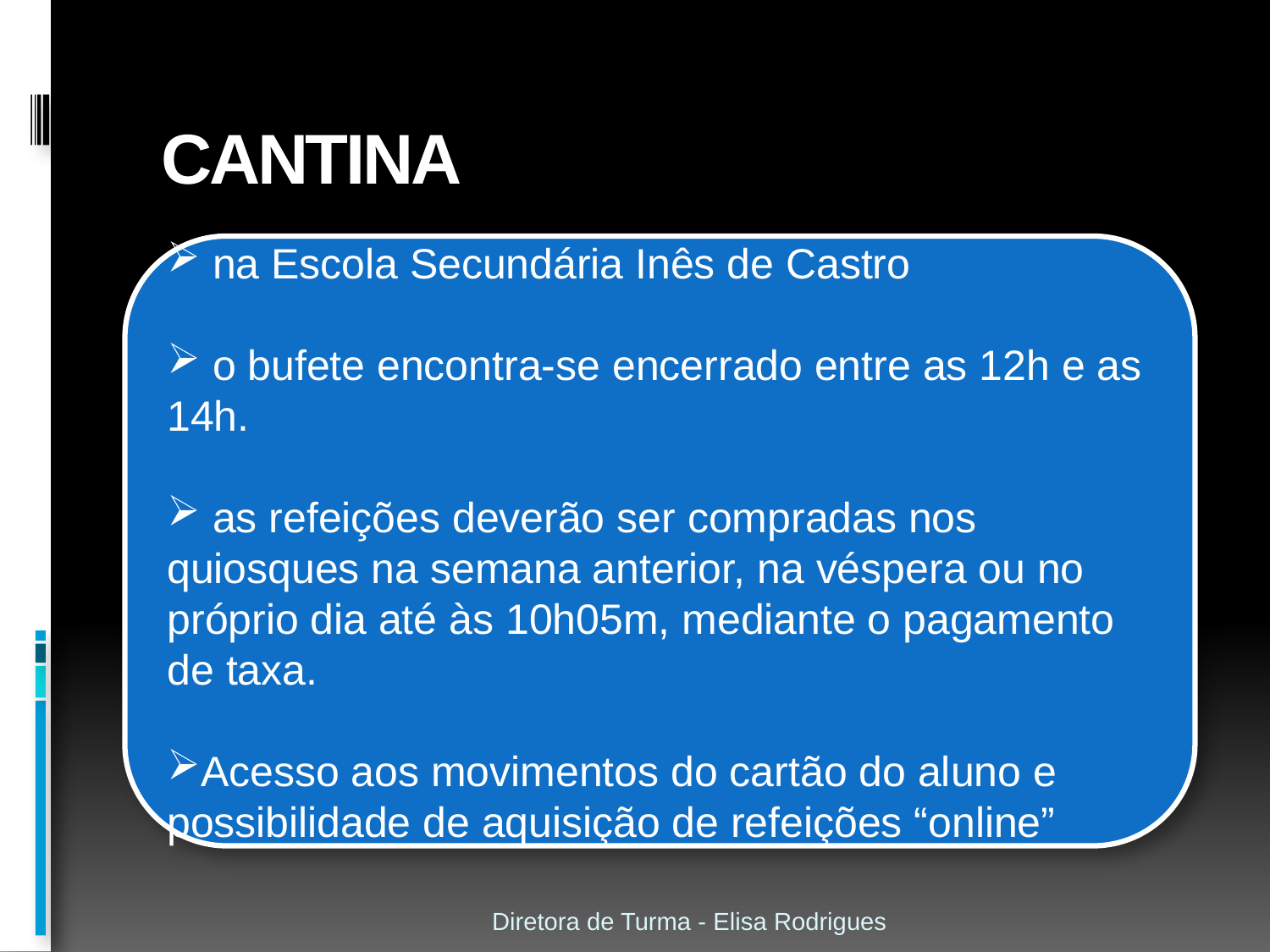

# Cantina
 na Escola Secundária Inês de Castro

 o bufete encontra-se encerrado entre as 12h e as 14h.

 as refeições deverão ser compradas nos quiosques na semana anterior, na véspera ou no próprio dia até às 10h05m, mediante o pagamento de taxa.
Acesso aos movimentos do cartão do aluno e possibilidade de aquisição de refeições “online”
Diretora de Turma - Elisa Rodrigues